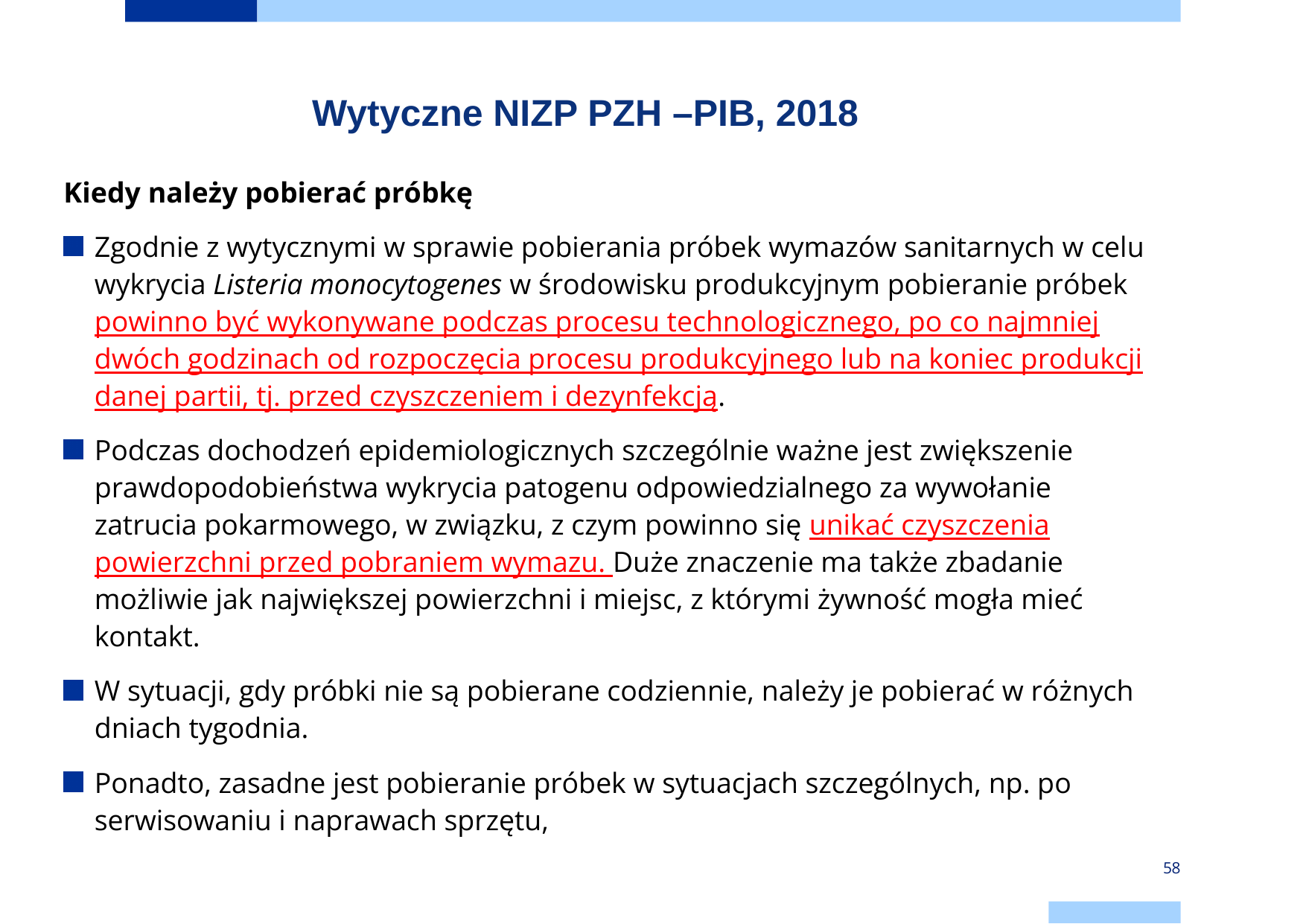

Wytyczne NIZP PZH –PIB, 2018
Kiedy należy pobierać próbkę
Zgodnie z wytycznymi w sprawie pobierania próbek wymazów sanitarnych w celu wykrycia Listeria monocytogenes w środowisku produkcyjnym pobieranie próbek powinno być wykonywane podczas procesu technologicznego, po co najmniej dwóch godzinach od rozpoczęcia procesu produkcyjnego lub na koniec produkcji danej partii, tj. przed czyszczeniem i dezynfekcją.
Podczas dochodzeń epidemiologicznych szczególnie ważne jest zwiększenie prawdopodobieństwa wykrycia patogenu odpowiedzialnego za wywołanie zatrucia pokarmowego, w związku, z czym powinno się unikać czyszczenia powierzchni przed pobraniem wymazu. Duże znaczenie ma także zbadanie możliwie jak największej powierzchni i miejsc, z którymi żywność mogła mieć kontakt.
W sytuacji, gdy próbki nie są pobierane codziennie, należy je pobierać w różnych dniach tygodnia.
Ponadto, zasadne jest pobieranie próbek w sytuacjach szczególnych, np. po serwisowaniu i naprawach sprzętu,
58